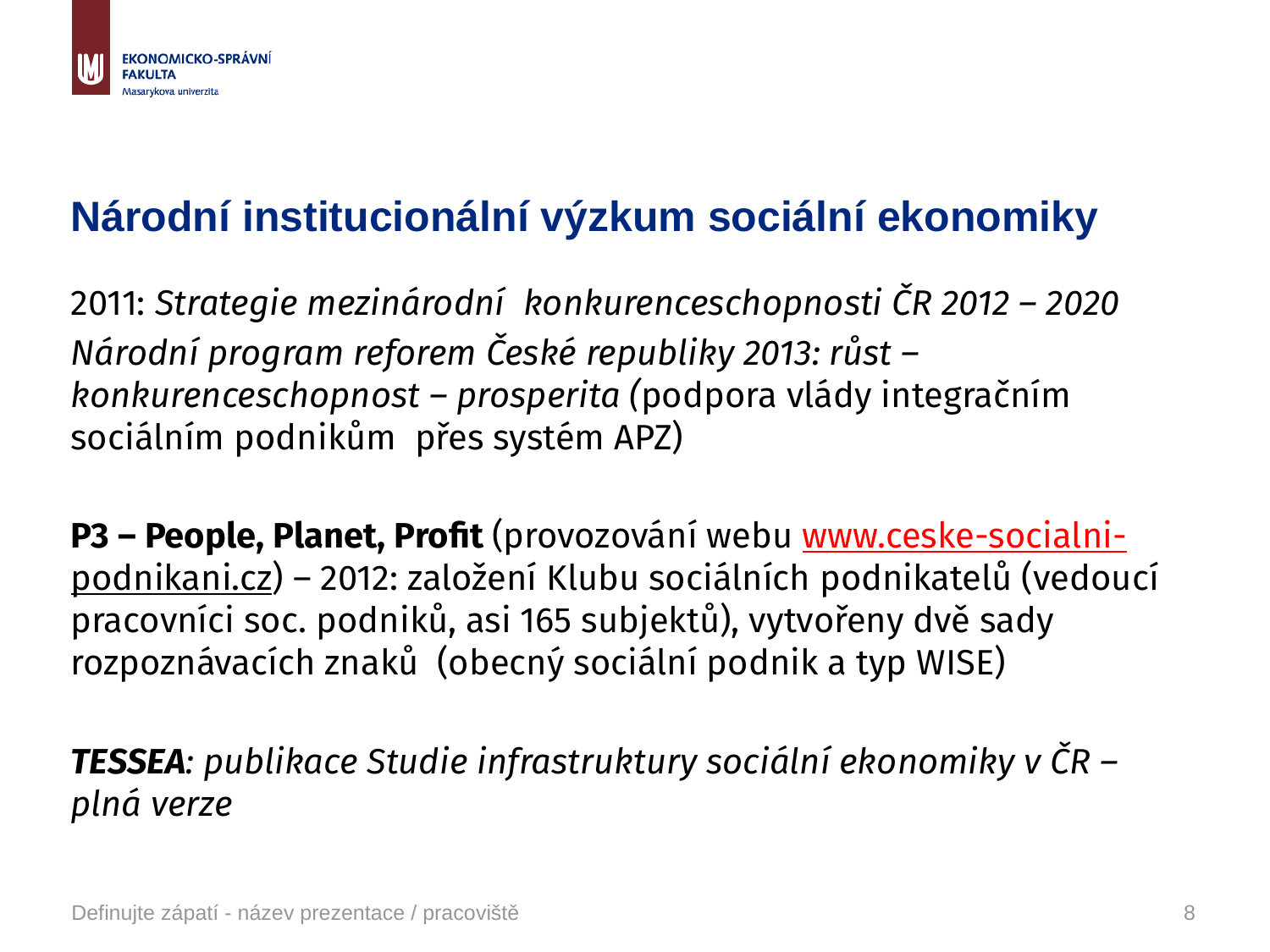

# Národní institucionální výzkum sociální ekonomiky
2011: Strategie mezinárodní  konkurenceschopnosti ČR 2012 – 2020
Národní program reforem České republiky 2013: růst – konkurenceschopnost – prosperita (podpora vlády integračním sociálním podnikům  přes systém APZ)

P3 – People, Planet, Profit (provozování webu www.ceske-socialni-podnikani.cz) – 2012: založení Klubu sociálních podnikatelů (vedoucí pracovníci soc. podniků, asi 165 subjektů), vytvořeny dvě sady rozpoznávacích znaků  (obecný sociální podnik a typ WISE)

TESSEA: publikace Studie infrastruktury sociální ekonomiky v ČR – plná verze

Definujte zápatí - název prezentace / pracoviště
8